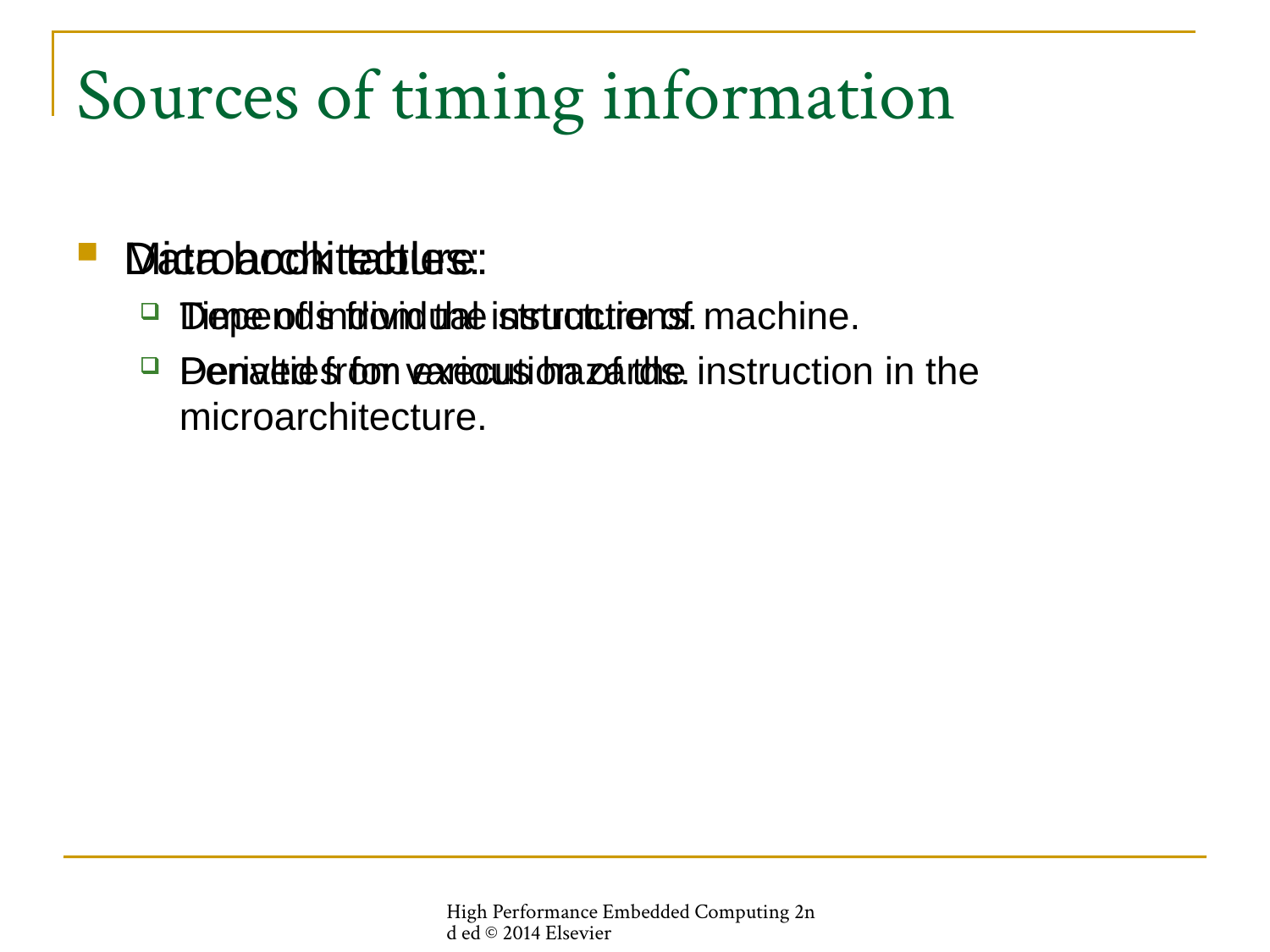

# Sources of timing information
Data book tables:
Time of individual instructions.
Penalties for various hazards.
Microarchitecture:
Depends from the structure of machine.
Derived from execution of the instruction in the microarchitecture.

High Performance Embedded Computing 2nd ed © 2014 Elsevier